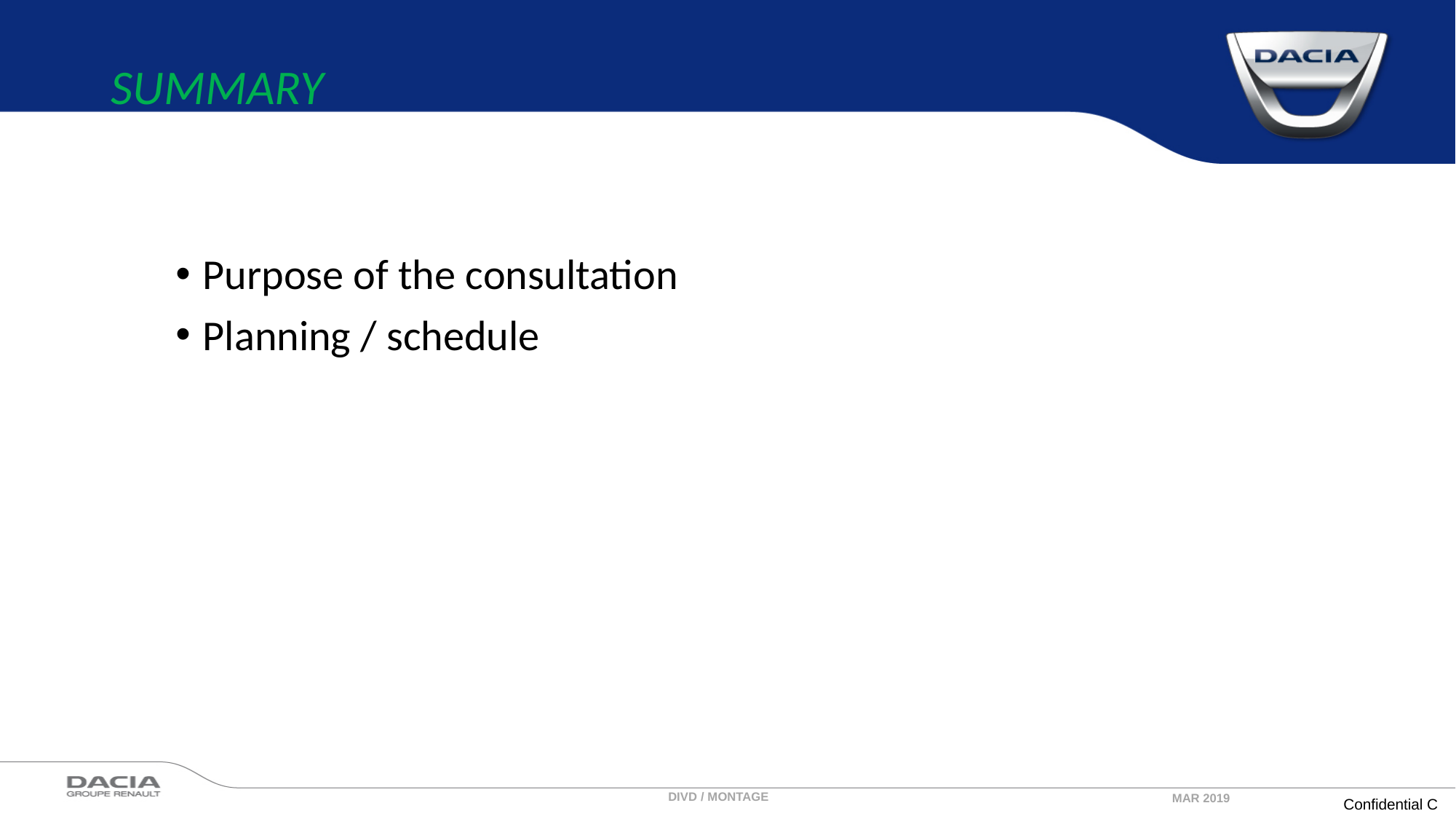

# SUMMARY
Purpose of the consultation
Planning / schedule